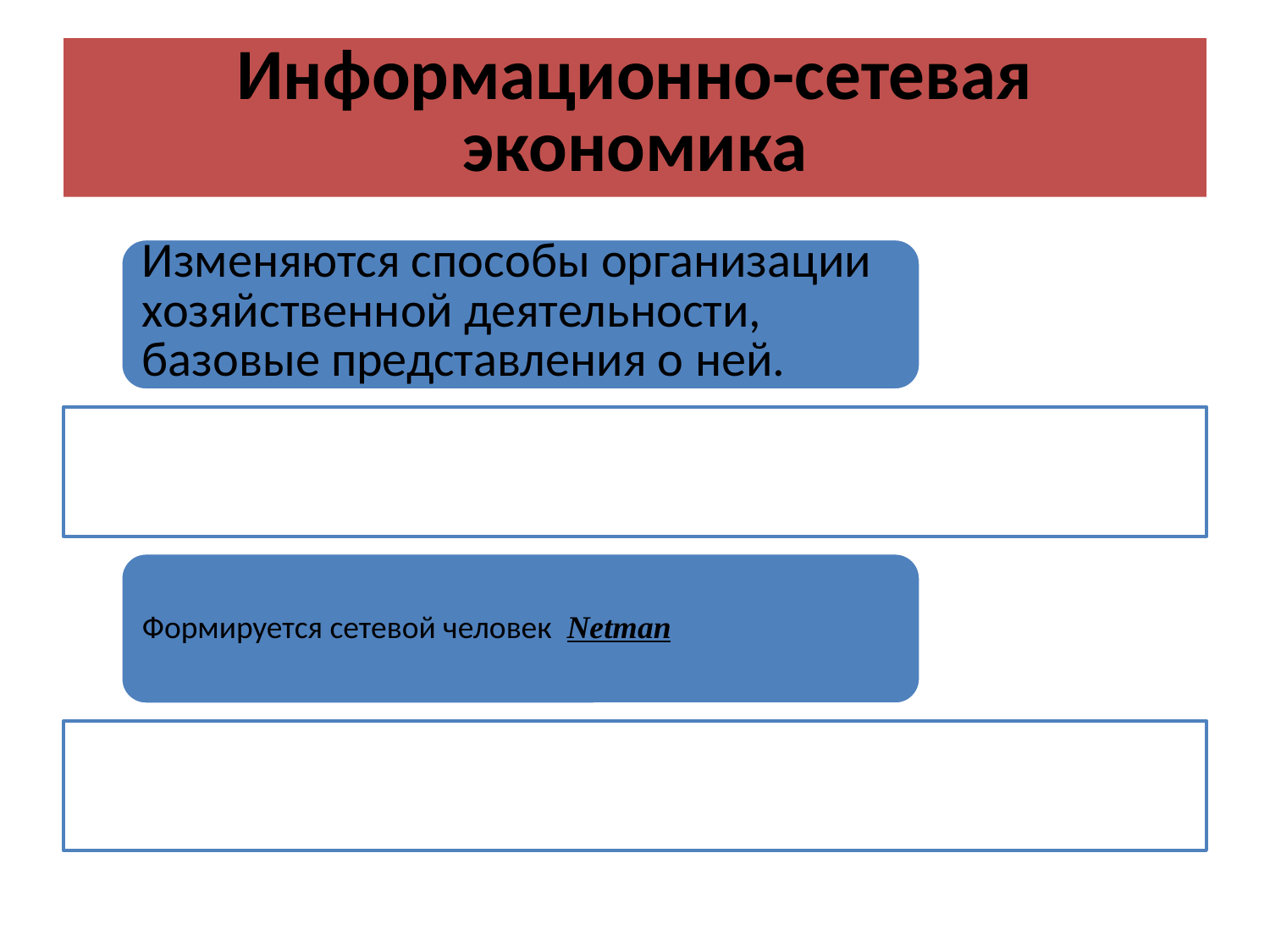

Информационно-сетевая экономика
Изменяются способы организации хозяйственной деятельности, базовые представления о ней.
Формируется сетевой человек  Netman